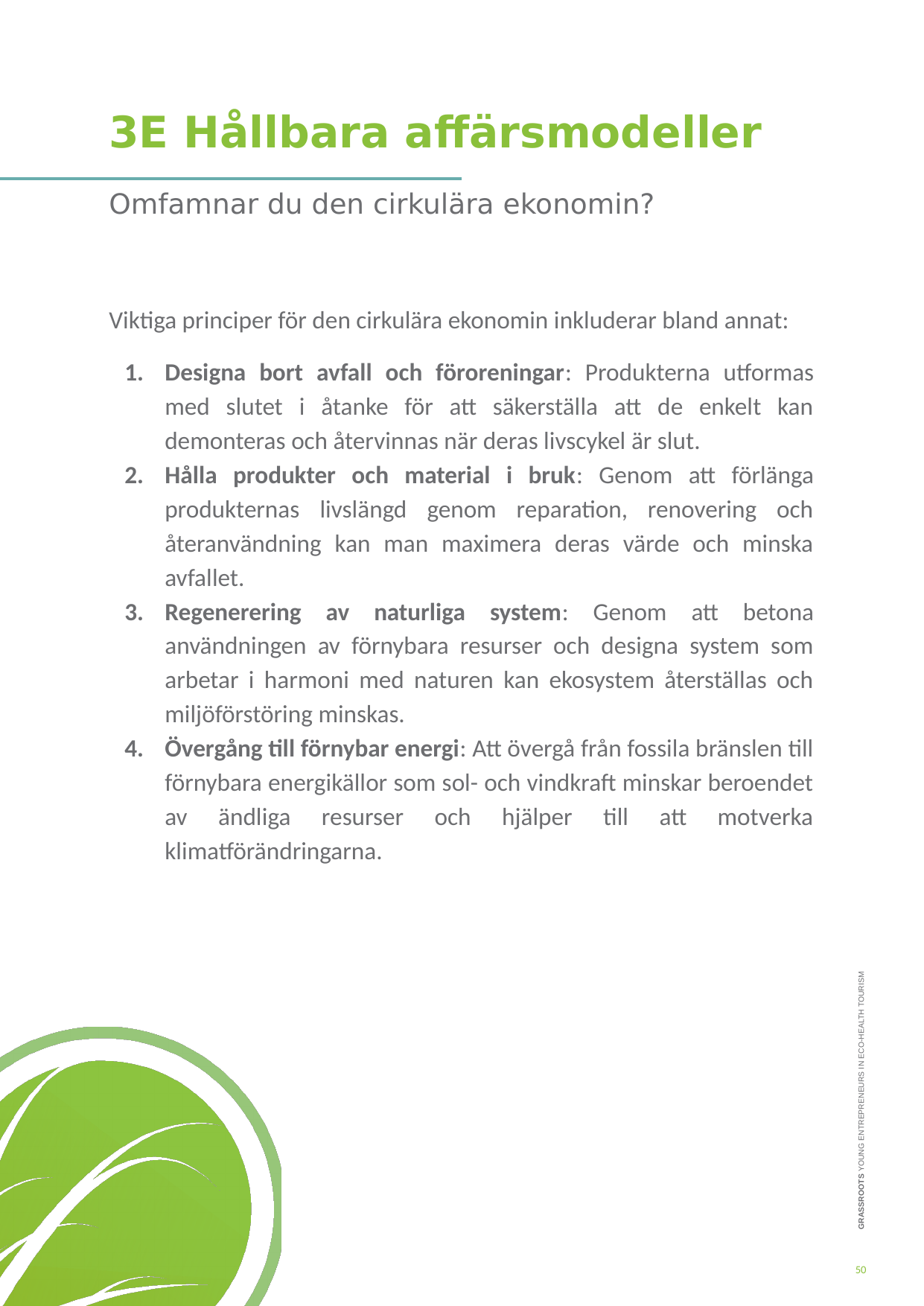

3E Hållbara affärsmodeller
Omfamnar du den cirkulära ekonomin?
Viktiga principer för den cirkulära ekonomin inkluderar bland annat:
Designa bort avfall och föroreningar: Produkterna utformas med slutet i åtanke för att säkerställa att de enkelt kan demonteras och återvinnas när deras livscykel är slut.
Hålla produkter och material i bruk: Genom att förlänga produkternas livslängd genom reparation, renovering och återanvändning kan man maximera deras värde och minska avfallet.
Regenerering av naturliga system: Genom att betona användningen av förnybara resurser och designa system som arbetar i harmoni med naturen kan ekosystem återställas och miljöförstöring minskas.
Övergång till förnybar energi: Att övergå från fossila bränslen till förnybara energikällor som sol- och vindkraft minskar beroendet av ändliga resurser och hjälper till att motverka klimatförändringarna.

50